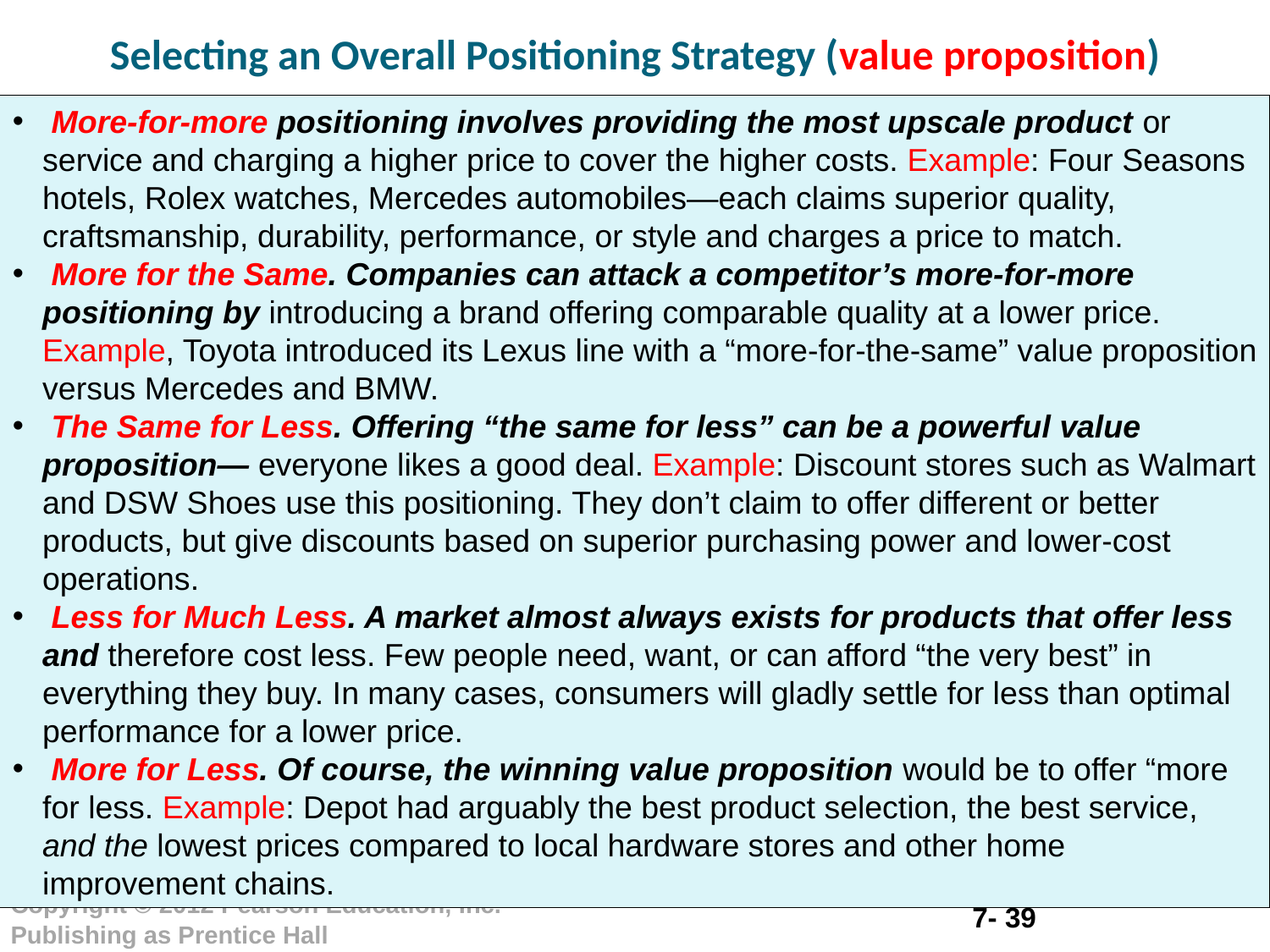

Selecting an Overall Positioning Strategy (value proposition)
 More-for-more positioning involves providing the most upscale product or service and charging a higher price to cover the higher costs. Example: Four Seasons hotels, Rolex watches, Mercedes automobiles—each claims superior quality, craftsmanship, durability, performance, or style and charges a price to match.
 More for the Same. Companies can attack a competitor’s more-for-more positioning by introducing a brand offering comparable quality at a lower price. Example, Toyota introduced its Lexus line with a “more-for-the-same” value proposition versus Mercedes and BMW.
 The Same for Less. Offering “the same for less” can be a powerful value proposition— everyone likes a good deal. Example: Discount stores such as Walmart and DSW Shoes use this positioning. They don’t claim to offer different or better products, but give discounts based on superior purchasing power and lower-cost operations.
 Less for Much Less. A market almost always exists for products that offer less and therefore cost less. Few people need, want, or can afford “the very best” in everything they buy. In many cases, consumers will gladly settle for less than optimal performance for a lower price.
 More for Less. Of course, the winning value proposition would be to offer “more for less. Example: Depot had arguably the best product selection, the best service, and the lowest prices compared to local hardware stores and other home improvement chains.